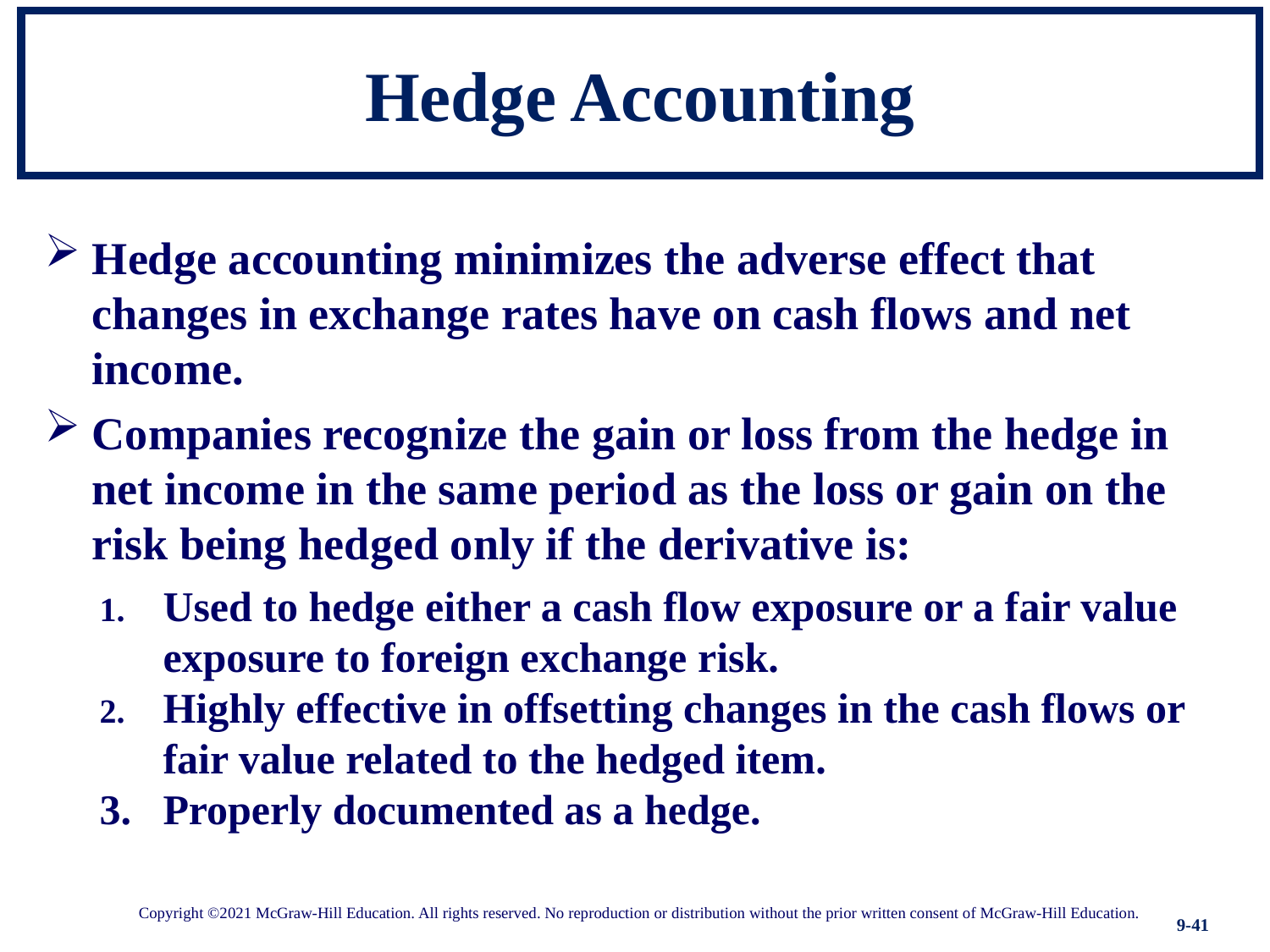

# Hedge Accounting

Hedge accounting minimizes the adverse effect that changes in exchange rates have on cash flows and net income.
Companies recognize the gain or loss from the hedge in net income in the same period as the loss or gain on the risk being hedged only if the derivative is:
Used to hedge either a cash flow exposure or a fair value exposure to foreign exchange risk.
Highly effective in offsetting changes in the cash flows or fair value related to the hedged item.
Properly documented as a hedge.
Copyright ©2021 McGraw-Hill Education. All rights reserved. No reproduction or distribution without the prior written consent of McGraw-Hill Education.
9-41